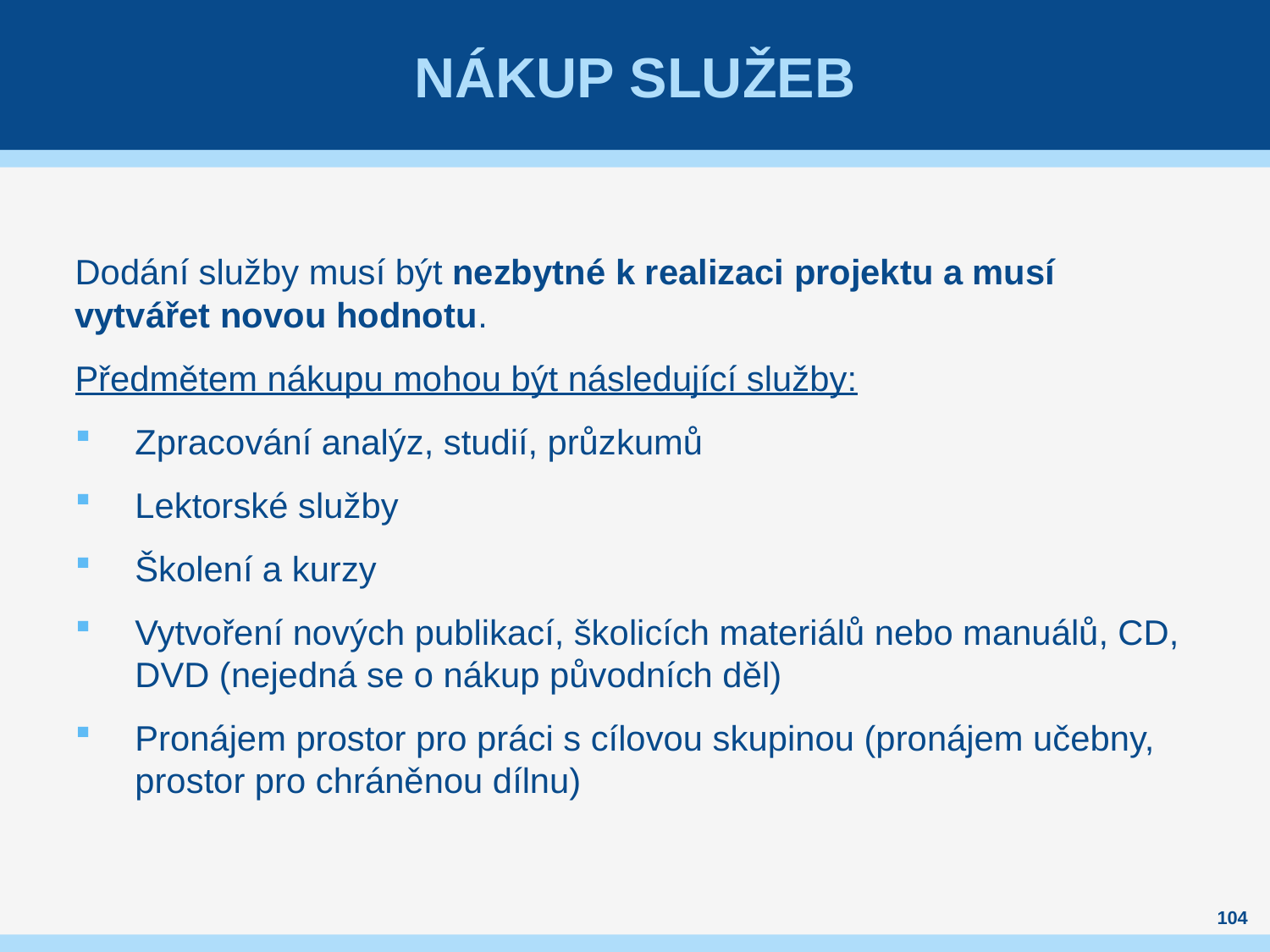

# Nákup služeb
Dodání služby musí být nezbytné k realizaci projektu a musí vytvářet novou hodnotu.
Předmětem nákupu mohou být následující služby:
Zpracování analýz, studií, průzkumů
Lektorské služby
Školení a kurzy
Vytvoření nových publikací, školicích materiálů nebo manuálů, CD, DVD (nejedná se o nákup původních děl)
Pronájem prostor pro práci s cílovou skupinou (pronájem učebny, prostor pro chráněnou dílnu)
104